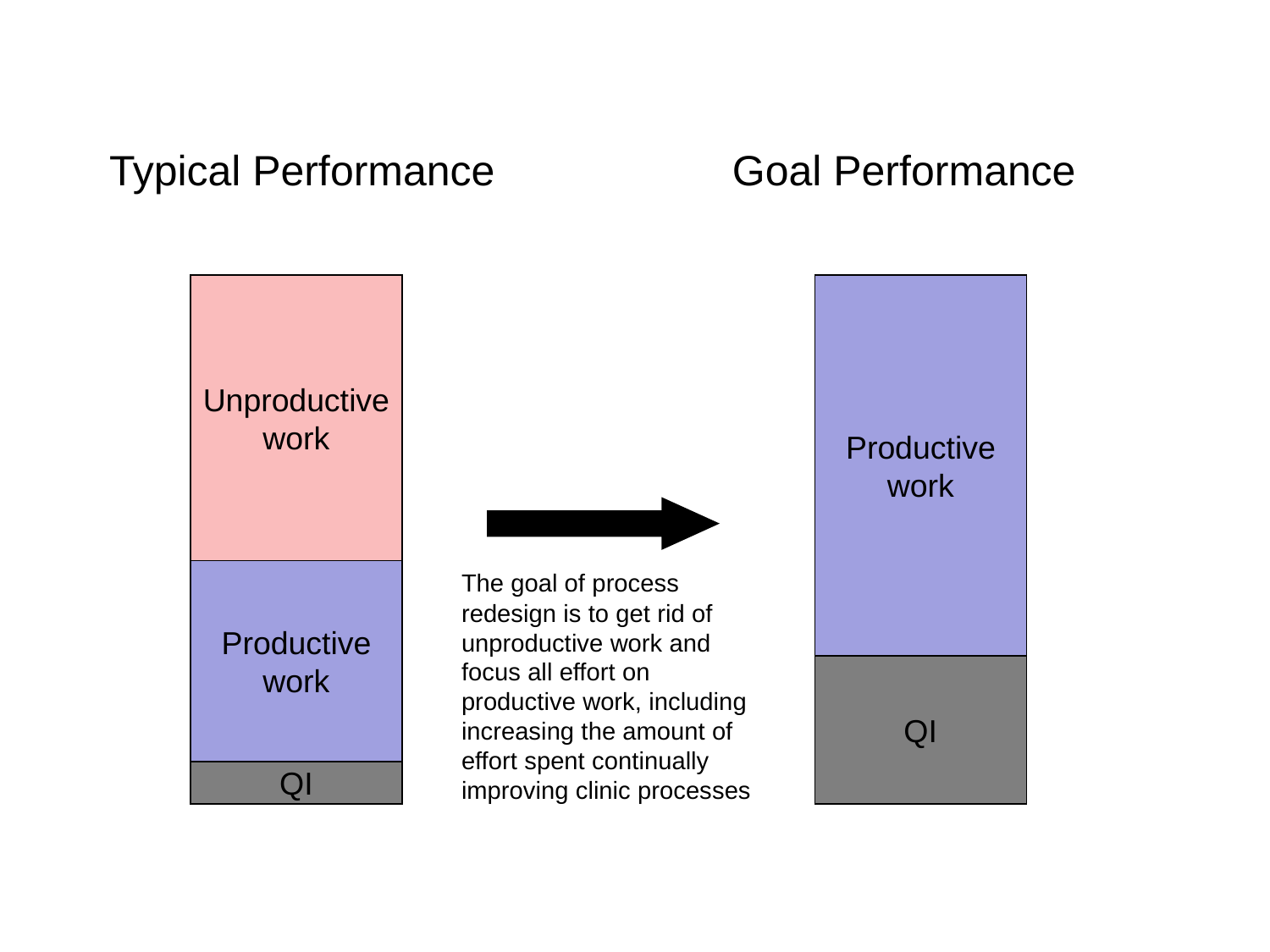

Typical Performance
Goal Performance
Unproductive
work
Productive
work

Productive
work
QI
QI
The goal of process redesign is to get rid of unproductive work and focus all effort on productive work, including increasing the amount of effort spent continually improving clinic processes